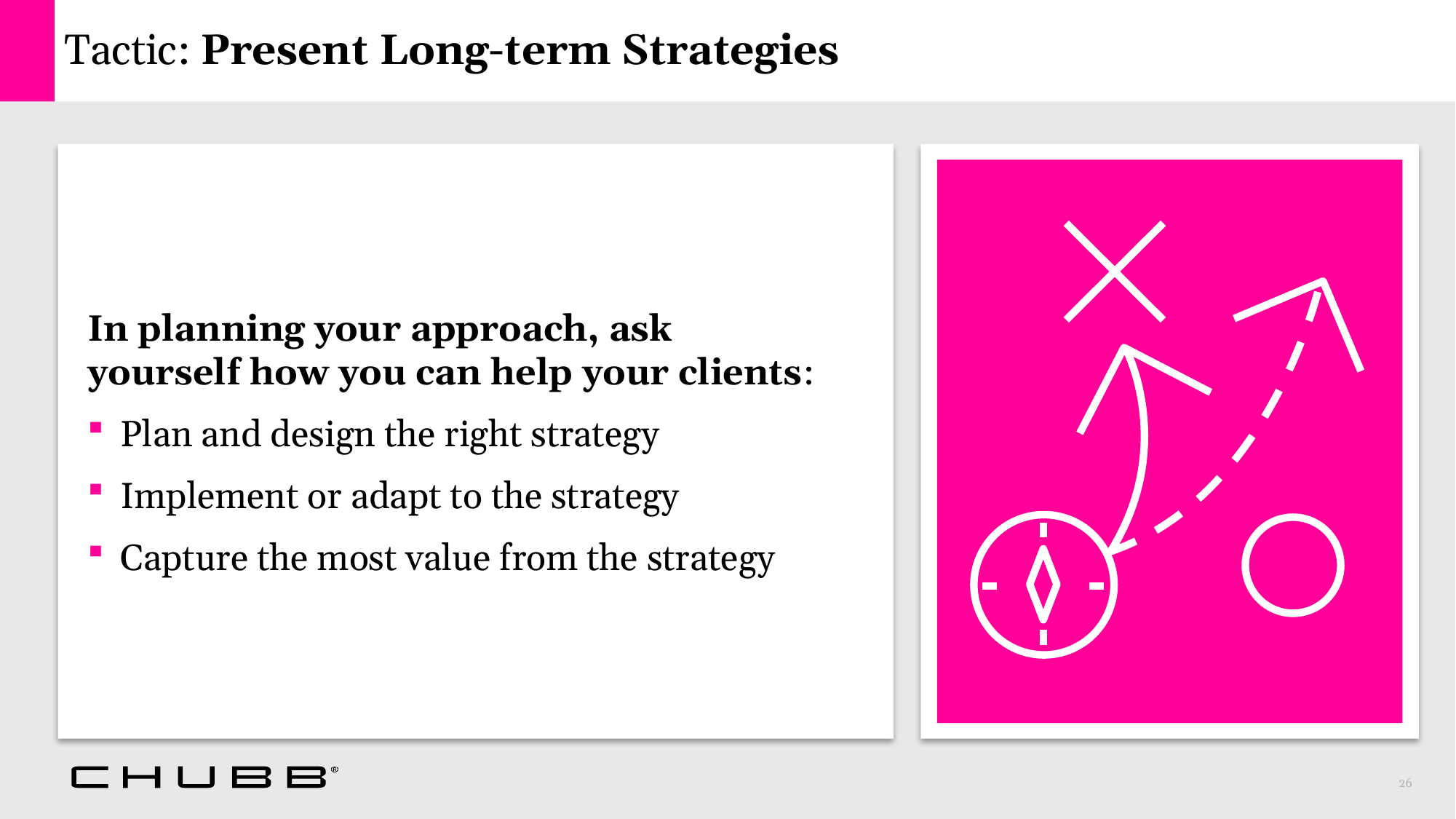

# Tactic: Present Long-term Strategies

In planning your approach, ask
yourself how you can help your clients:
Plan and design the right strategy
Implement or adapt to the strategy
Capture the most value from the strategy

26